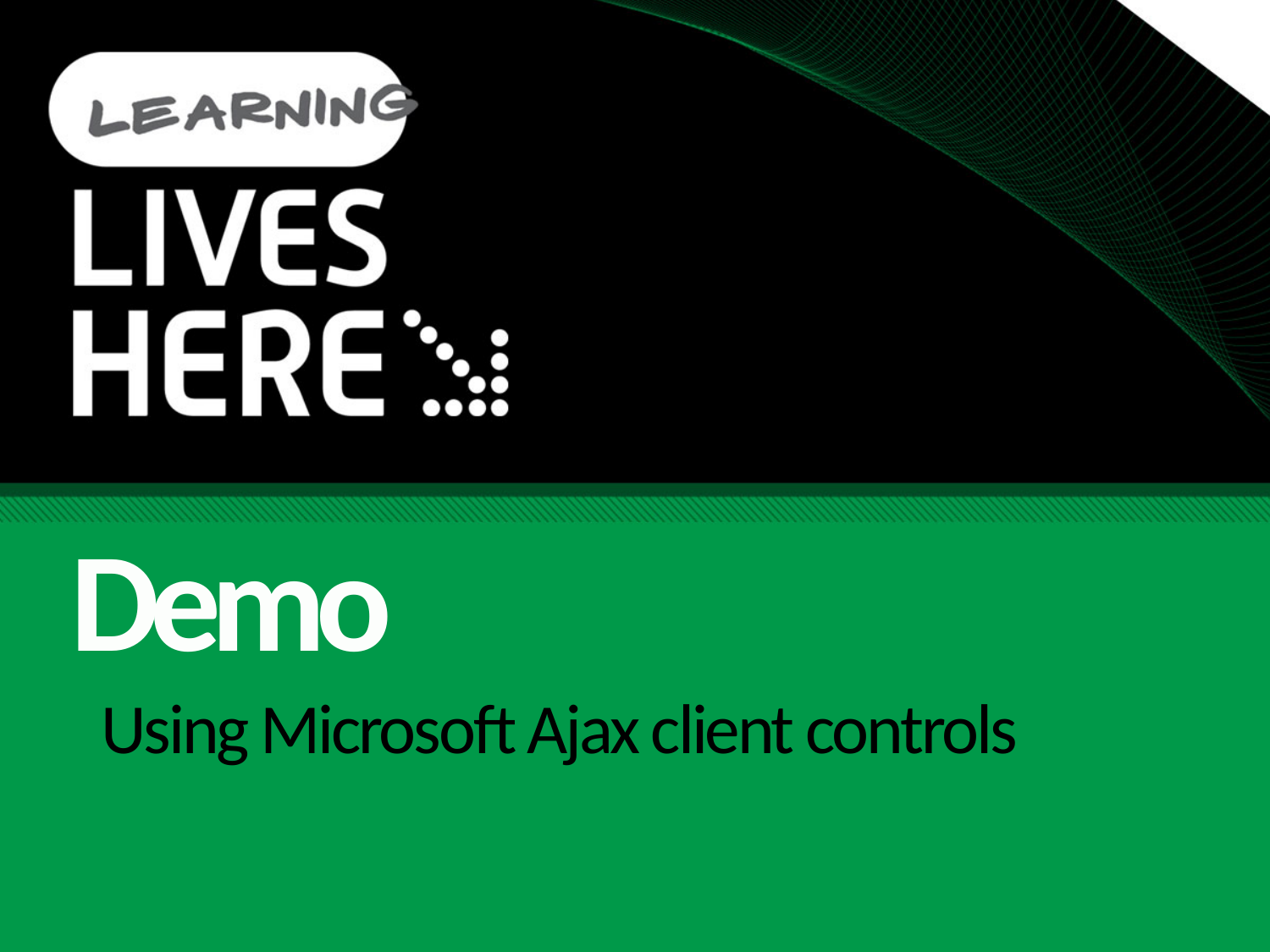

Demo
# Using Microsoft Ajax client controls